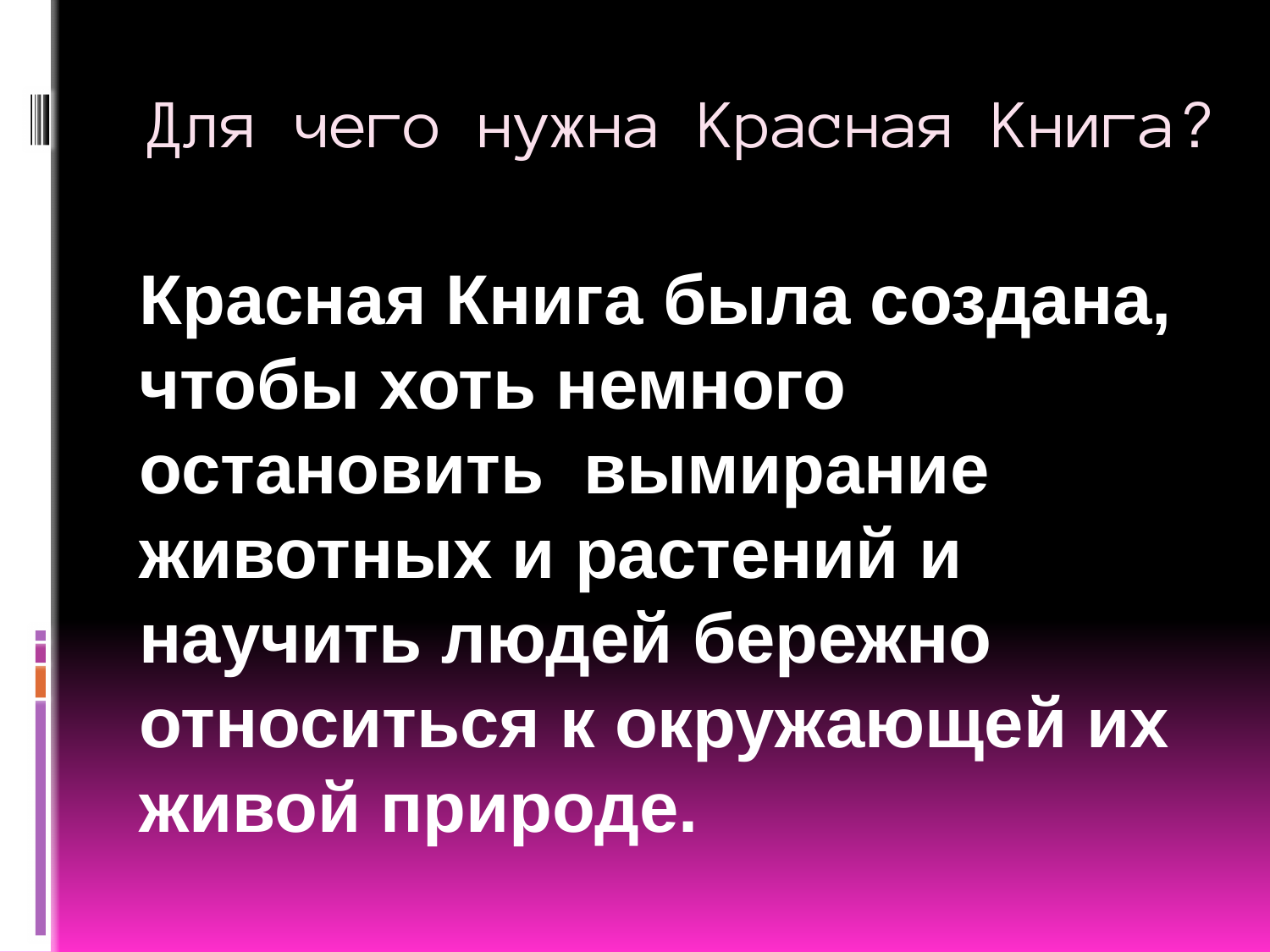

# Для чего нужна Красная Книга?
Красная Книга была создана, чтобы хоть немного остановить  вымирание животных и растений и  научить людей бережно относиться к окружающей их живой природе.